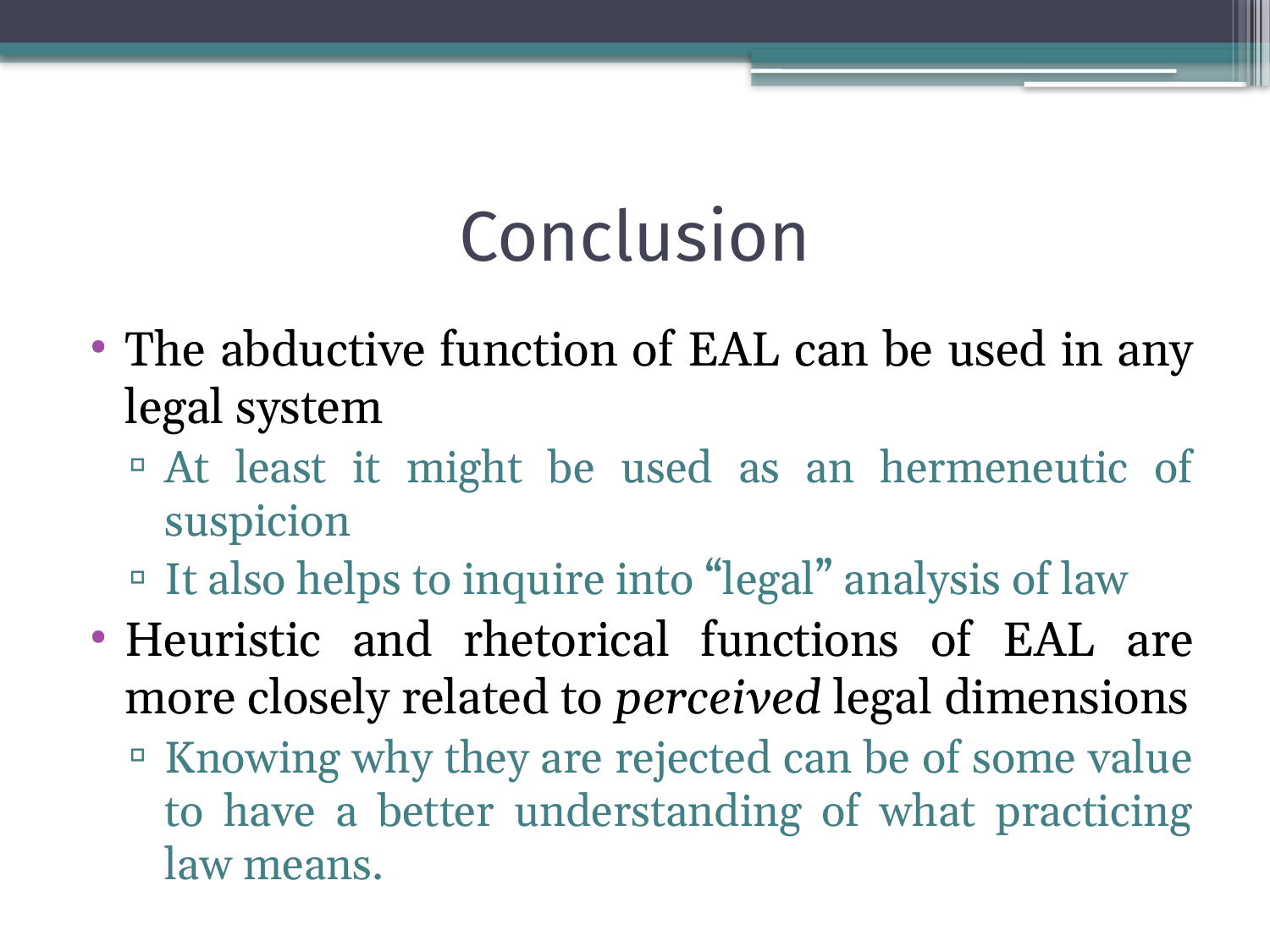

# Conclusion
The abductive function of EAL can be used in any legal system
At least it might be used as an hermeneutic of suspicion
It also helps to inquire into “legal” analysis of law
Heuristic and rhetorical functions of EAL are more closely related to perceived legal dimensions
Knowing why they are rejected can be of some value to have a better understanding of what practicing law means.